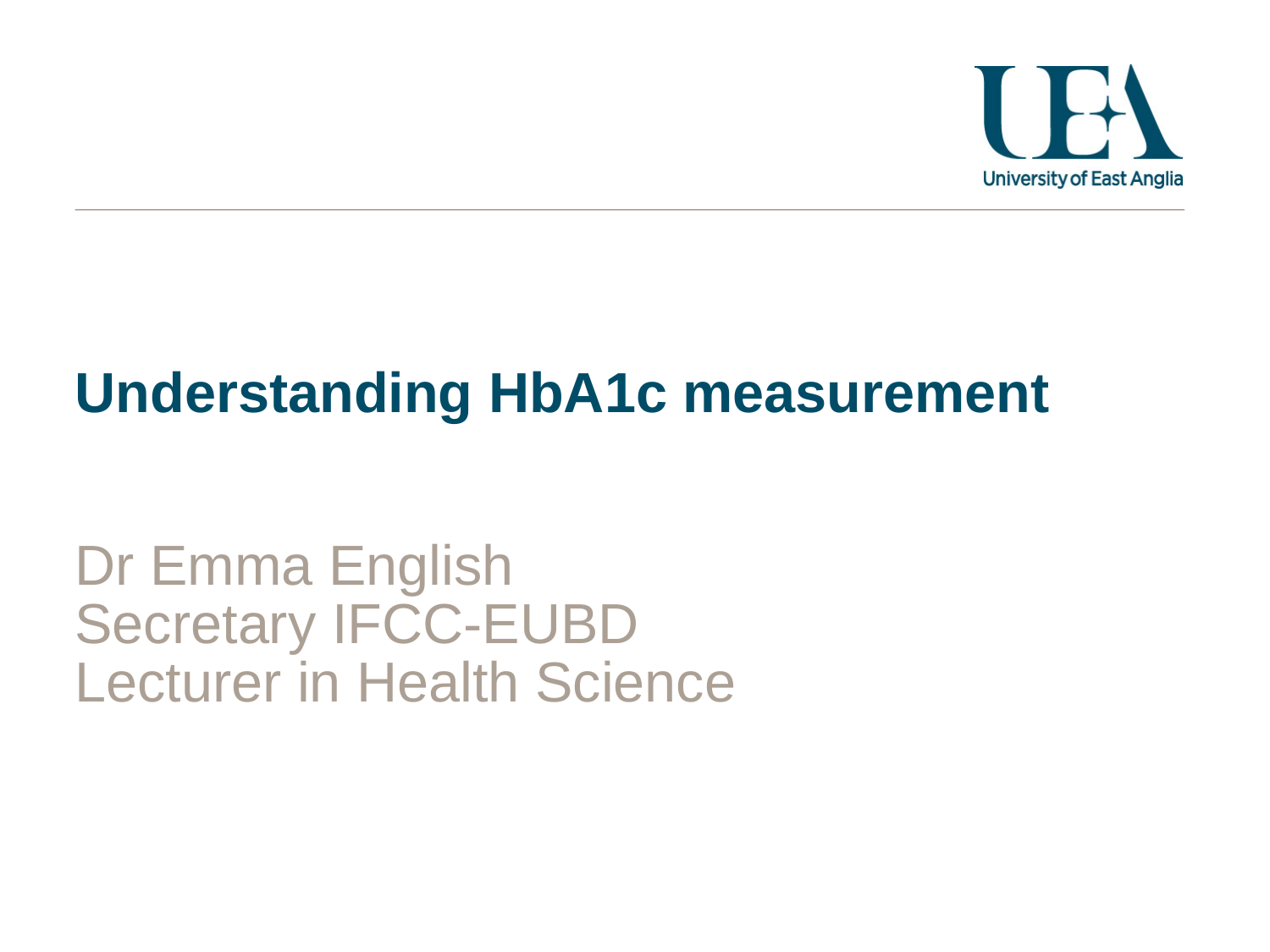

# Understanding HbA1c measurement
Dr Emma English
Secretary IFCC-EUBD
Lecturer in Health Science